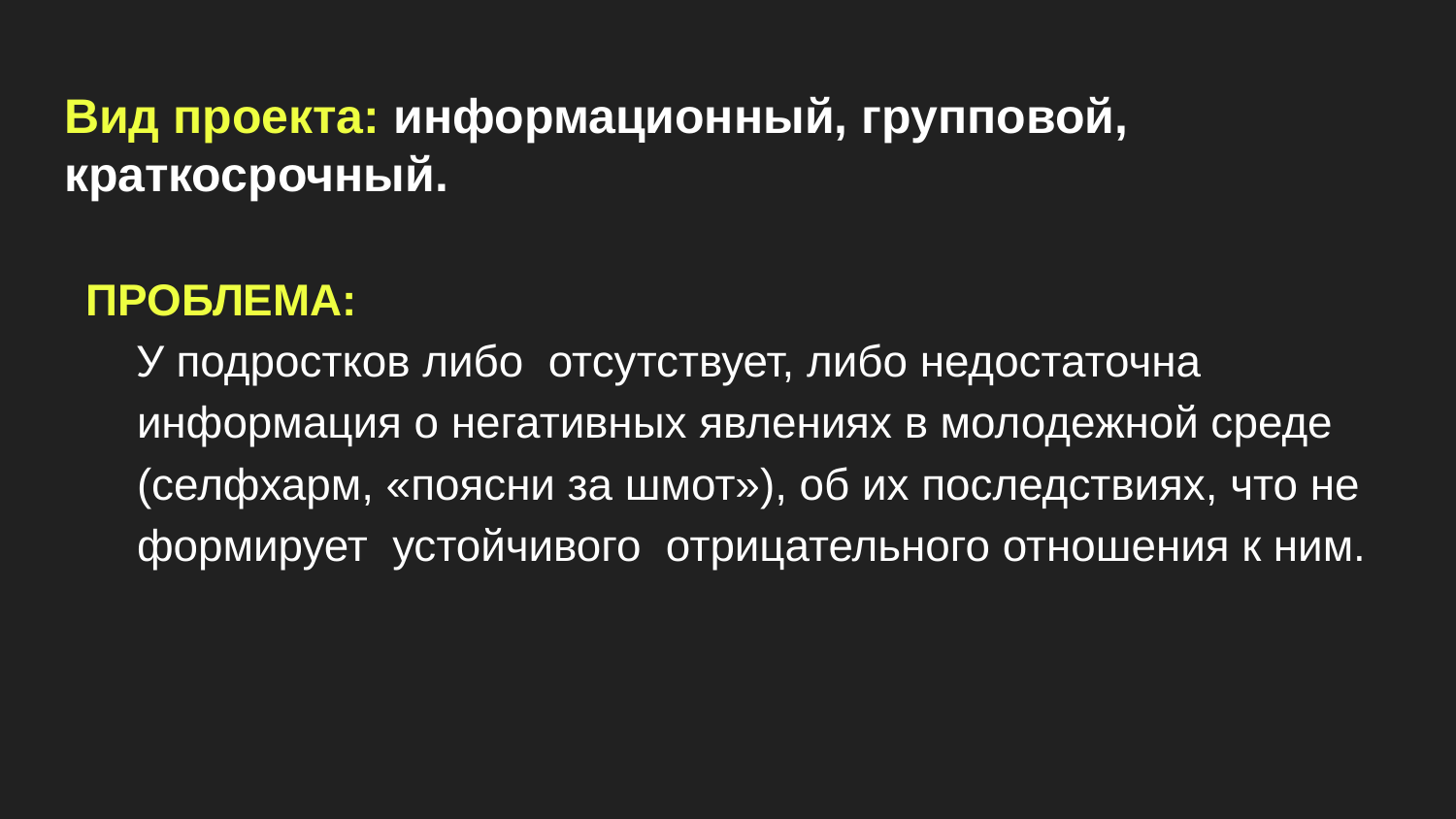

# Вид проекта: информационный, групповой, краткосрочный.
ПРОБЛЕМА:
    У подростков либо  отсутствует, либо недостаточна  информация о негативных явлениях в молодежной среде (селфхарм, «поясни за шмот»), об их последствиях, что не формирует  устойчивого  отрицательного отношения к ним.